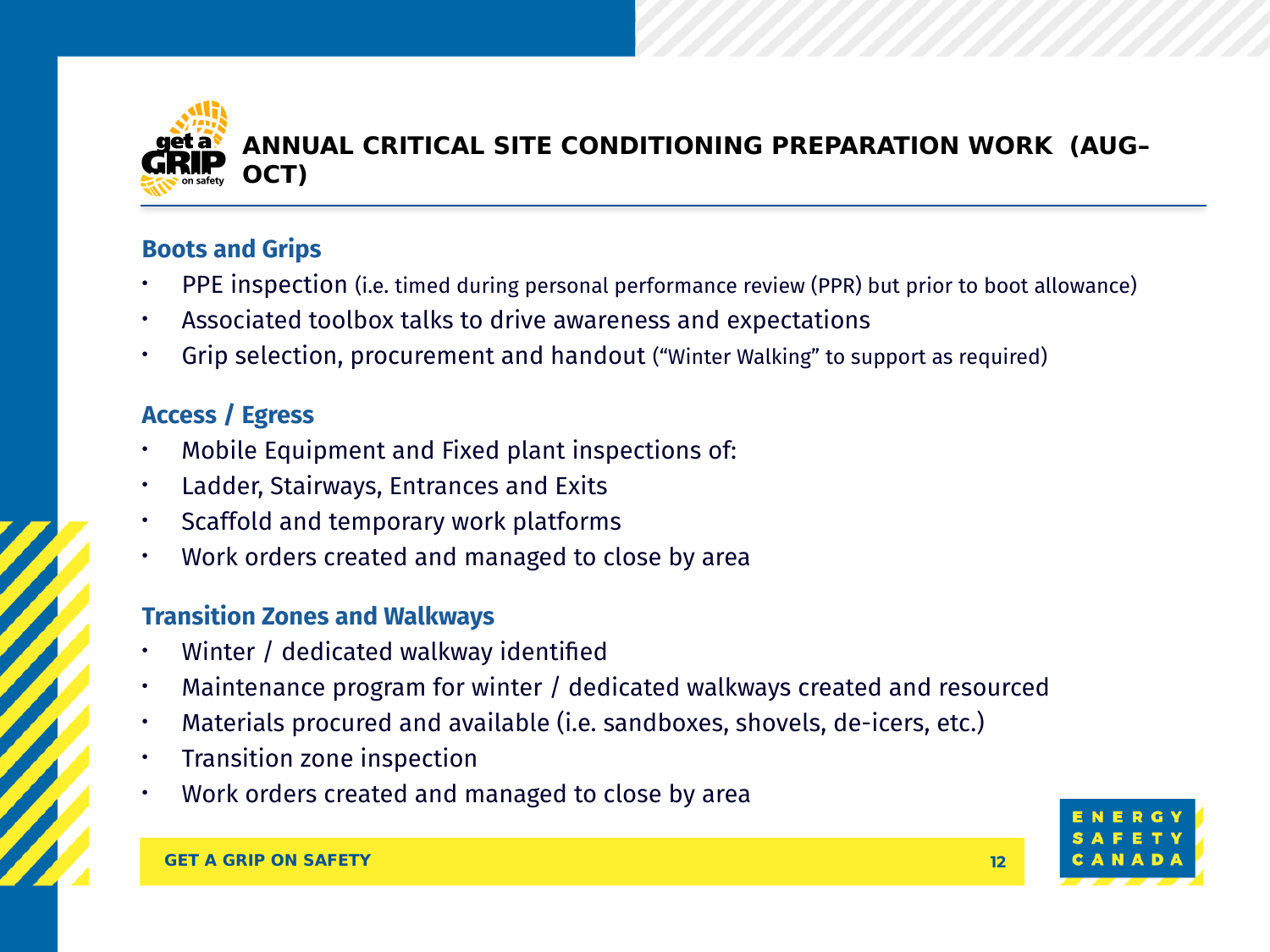

# Annual Critical Site Conditioning Preparation Work  (Aug– Oct)
Boots and Grips
PPE inspection (i.e. timed during personal performance review (PPR) but prior to boot allowance)
Associated toolbox talks to drive awareness and expectations
Grip selection, procurement and handout (“Winter Walking” to support as required)

Access / Egress
Mobile Equipment and Fixed plant inspections of:
Ladder, Stairways, Entrances and Exits
Scaffold and temporary work platforms
Work orders created and managed to close by area

Transition Zones and Walkways
Winter / dedicated walkway identified
Maintenance program for winter / dedicated walkways created and resourced
Materials procured and available (i.e. sandboxes, shovels, de-icers, etc.)
Transition zone inspection
Work orders created and managed to close by area
Get a grip on safety
12